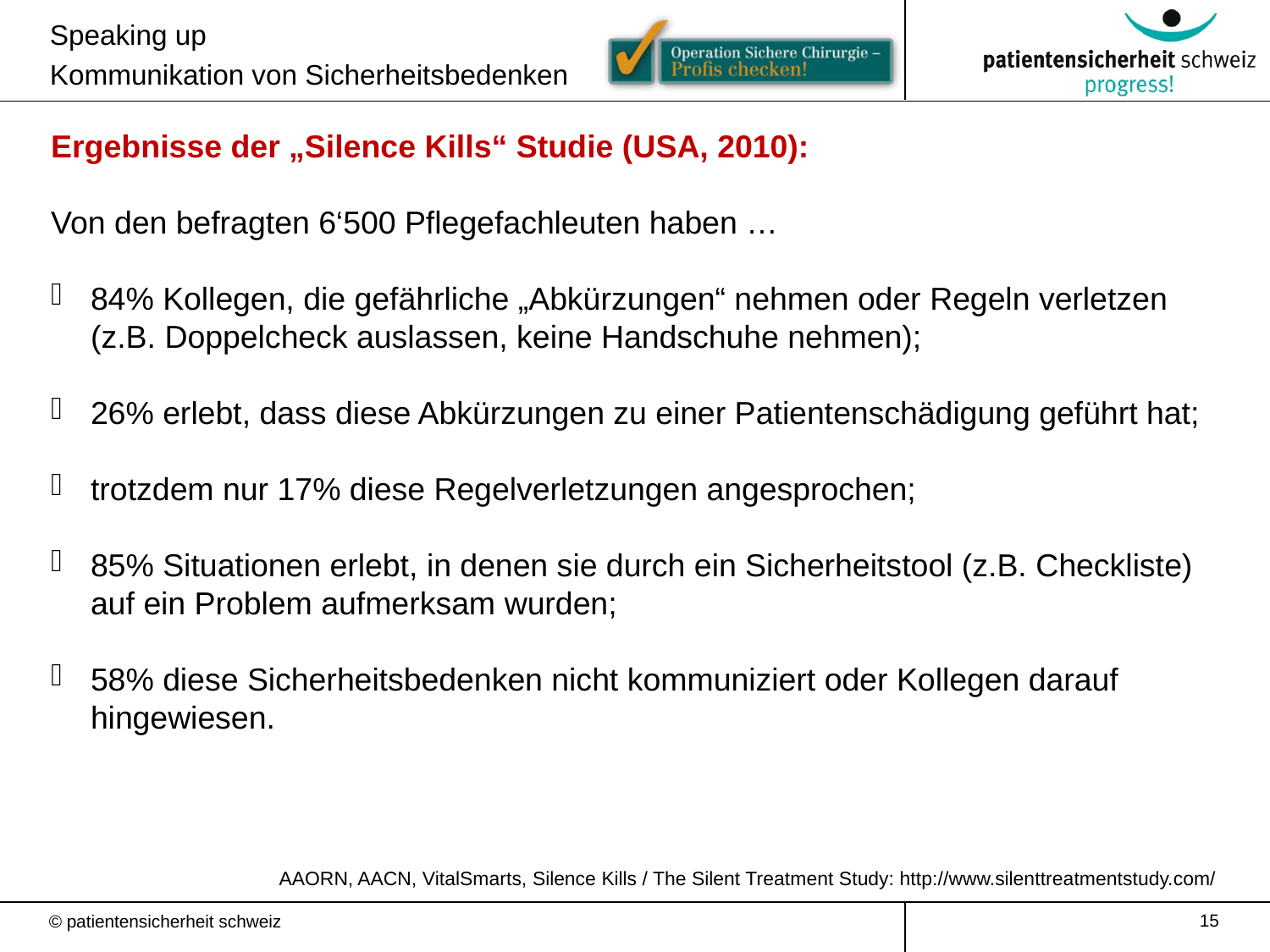

Speaking up
Kommunikation von Sicherheitsbedenken
Ergebnisse der „Silence Kills“ Studie (USA, 2010):

Von den befragten 6‘500 Pflegefachleuten haben …

84% Kollegen, die gefährliche „Abkürzungen“ nehmen oder Regeln verletzen (z.B. Doppelcheck auslassen, keine Handschuhe nehmen);

26% erlebt, dass diese Abkürzungen zu einer Patientenschädigung geführt hat;

trotzdem nur 17% diese Regelverletzungen angesprochen;

85% Situationen erlebt, in denen sie durch ein Sicherheitstool (z.B. Checkliste) auf ein Problem aufmerksam wurden;

58% diese Sicherheitsbedenken nicht kommuniziert oder Kollegen darauf hingewiesen.

AAORN, AACN, VitalSmarts, Silence Kills / The Silent Treatment Study: http://www.silenttreatmentstudy.com/

15
© patientensicherheit schweiz